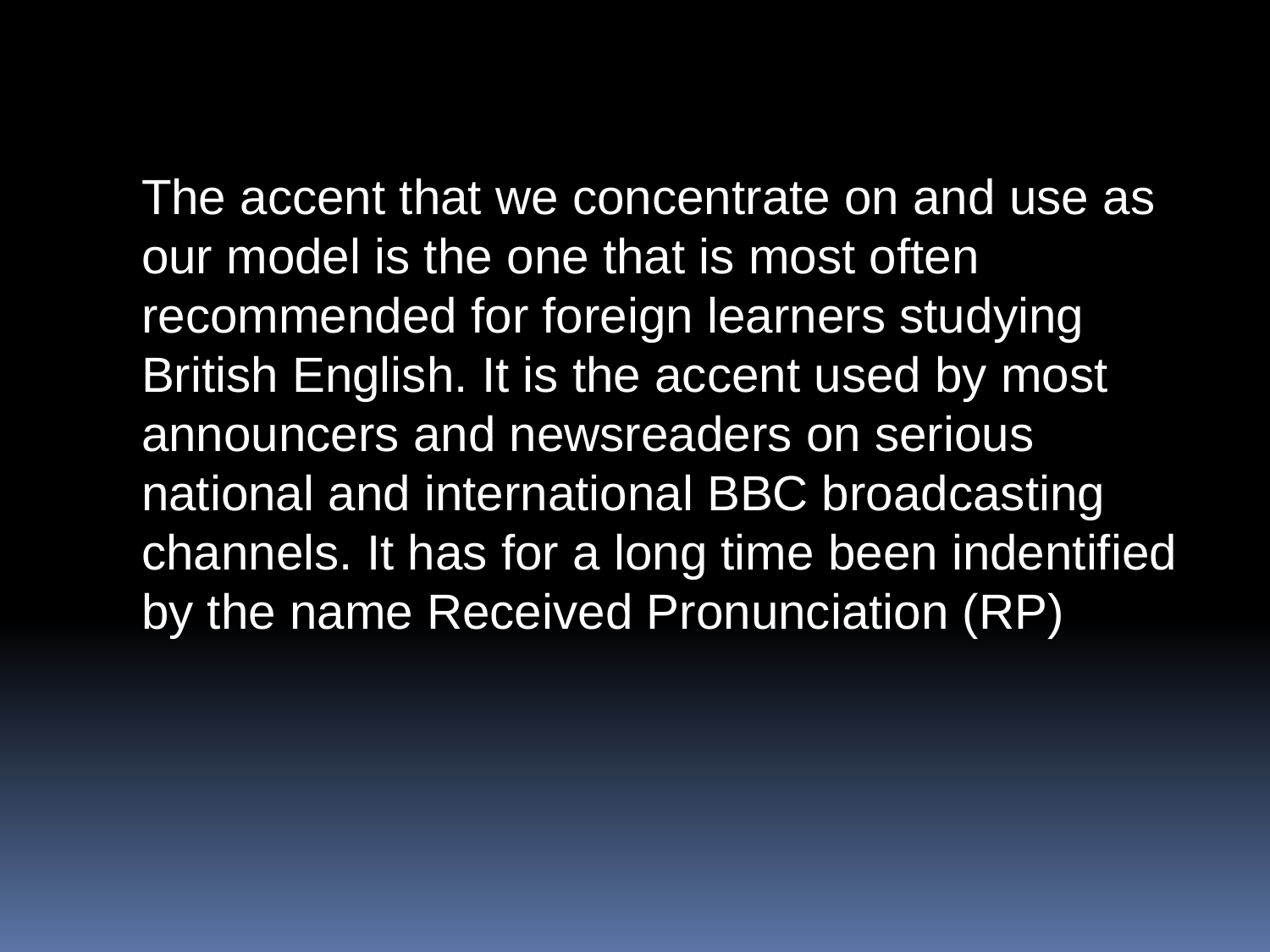

The accent that we concentrate on and use as our model is the one that is most often recommended for foreign learners studying British English. It is the accent used by most announcers and newsreaders on serious national and international BBC broadcasting channels. It has for a long time been indentified by the name Received Pronunciation (RP)